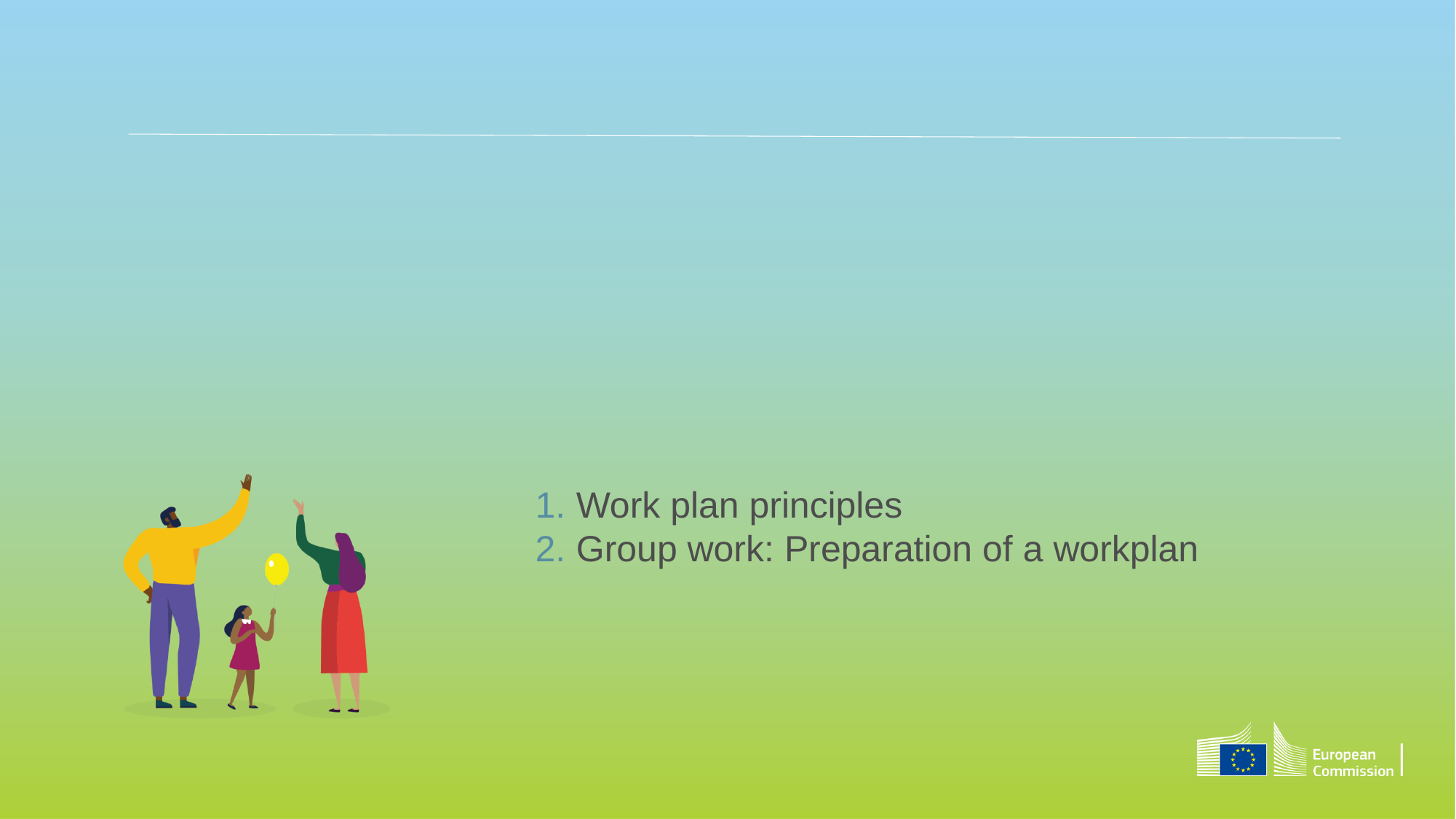

#
Work plan principles
Group work: Preparation of a workplan